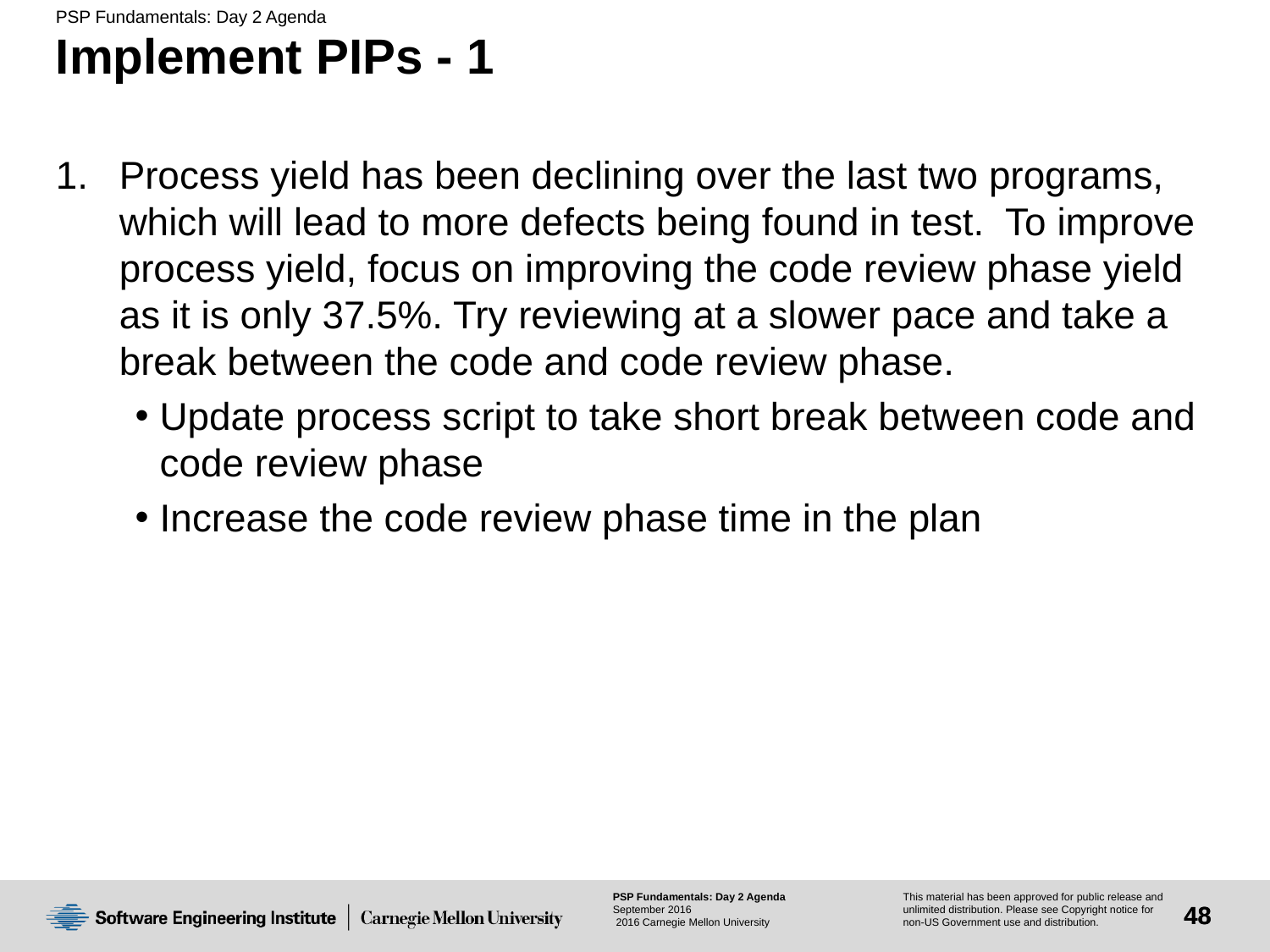

# Implement PIPs - 1
1.	Process yield has been declining over the last two programs, which will lead to more defects being found in test.  To improve process yield, focus on improving the code review phase yield as it is only 37.5%. Try reviewing at a slower pace and take a break between the code and code review phase.
Update process script to take short break between code and code review phase
Increase the code review phase time in the plan